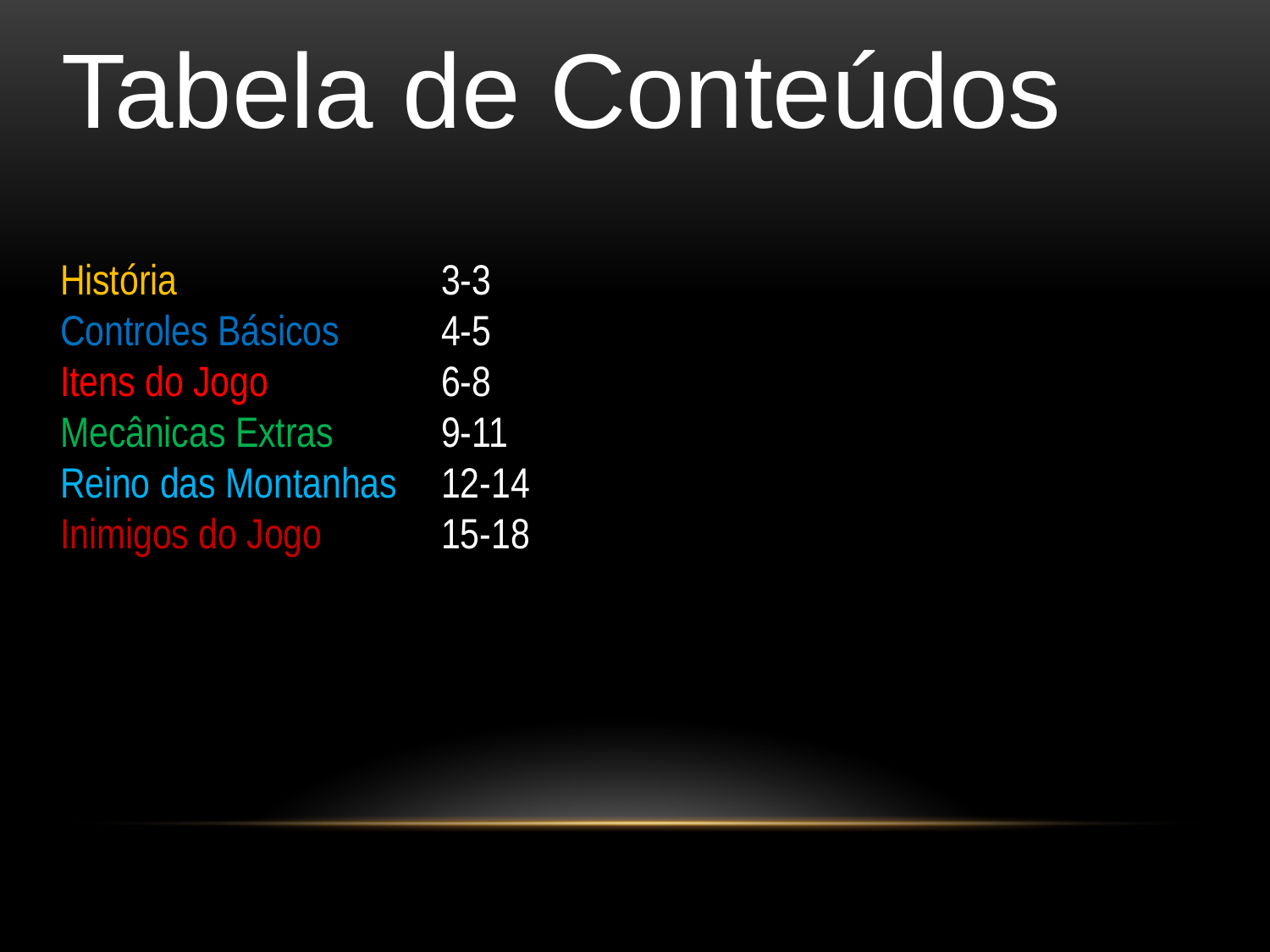

Tabela de Conteúdos
História			3-3
Controles Básicos	4-5
Itens do Jogo		6-8
Mecânicas Extras	9-11
Reino das Montanhas	12-14
Inimigos do Jogo	15-18